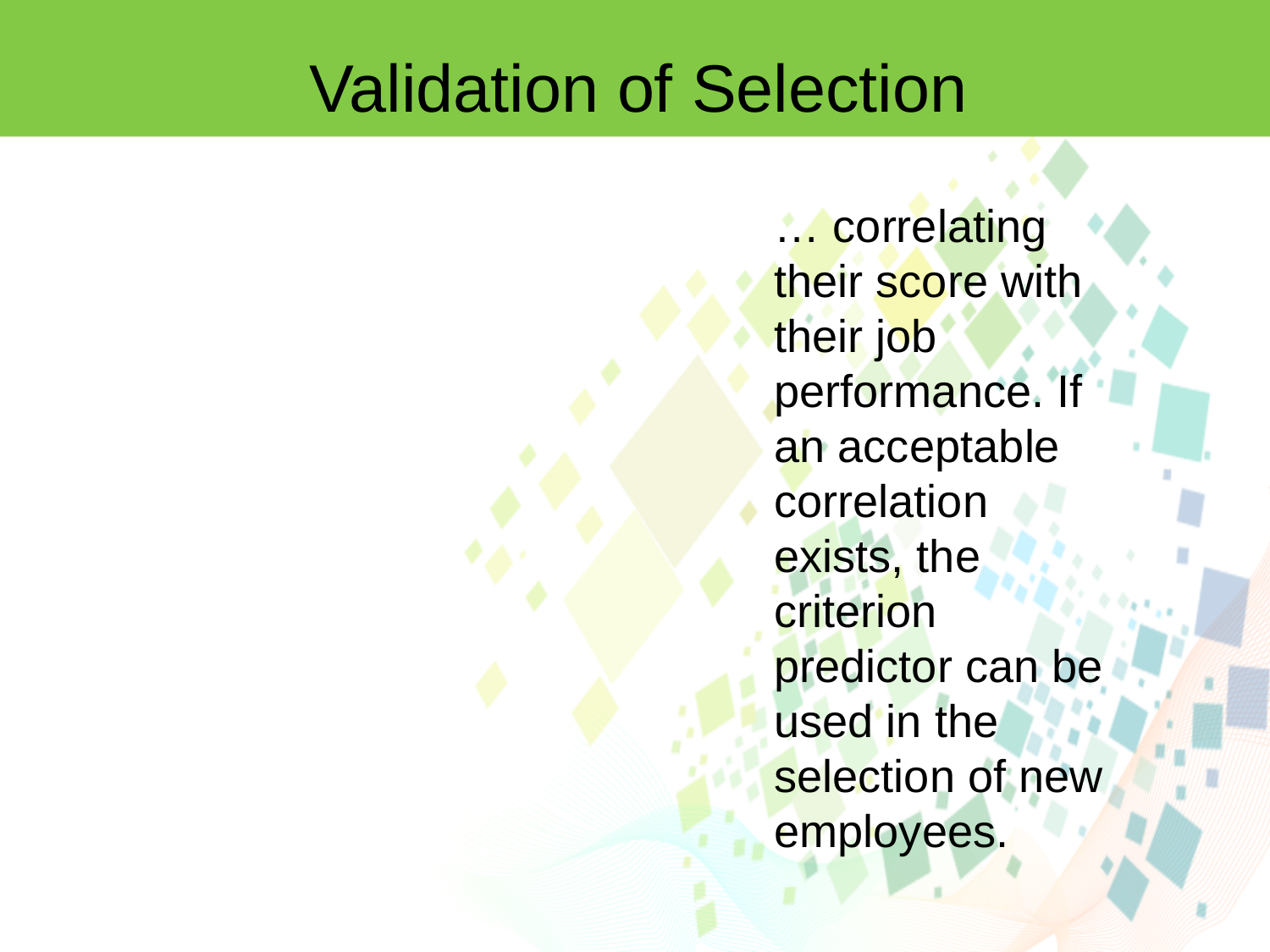

Validation of Selection
… correlating their score with their job performance. If an acceptable correlation exists, the criterion predictor can be used in the selection of new employees.